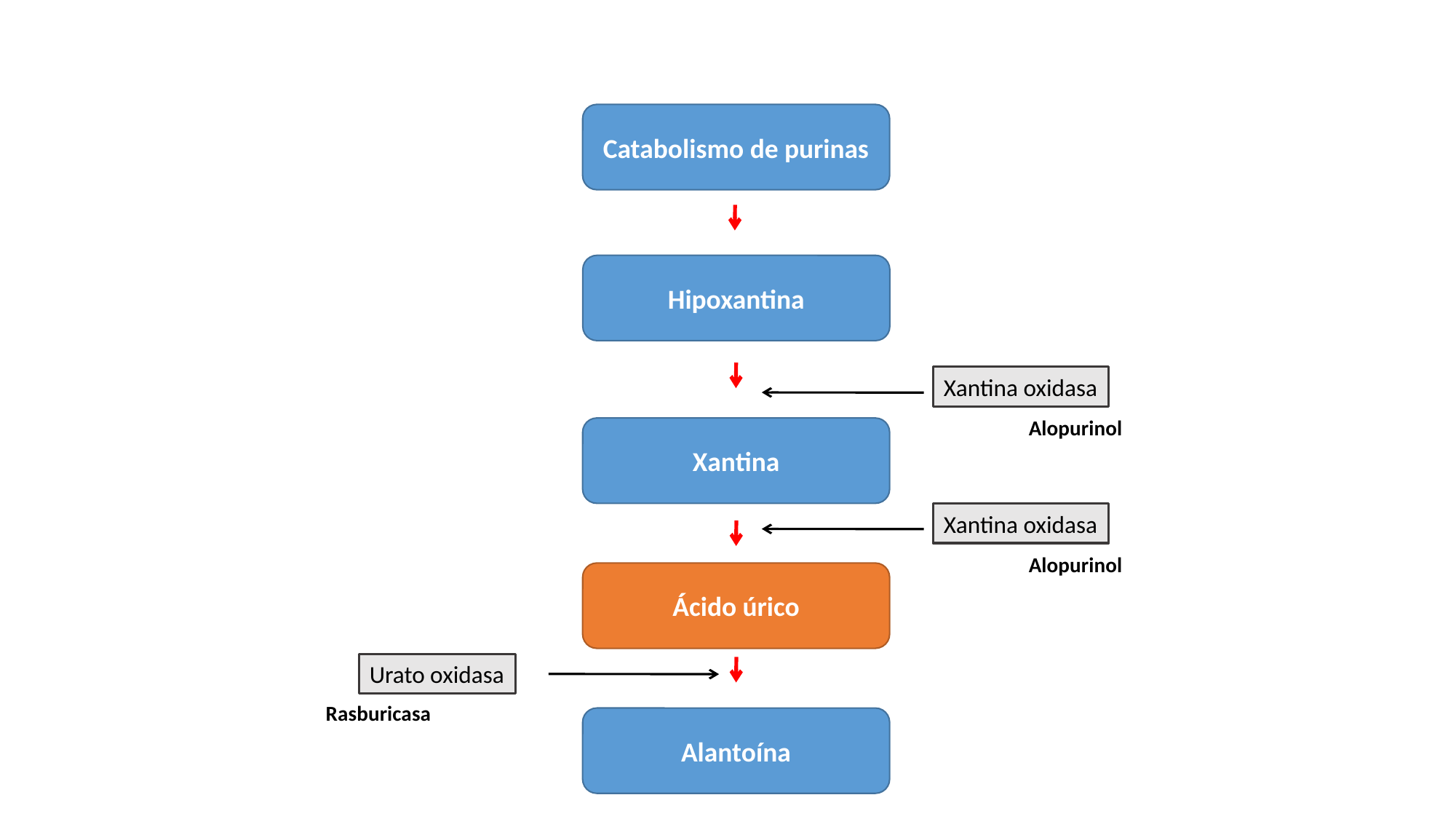

Catabolismo de purinas
Hipoxantina
Xantina oxidasa
Alopurinol
Xantina
Xantina oxidasa
Alopurinol
Ácido úrico
Urato oxidasa
Rasburicasa

Alantoína